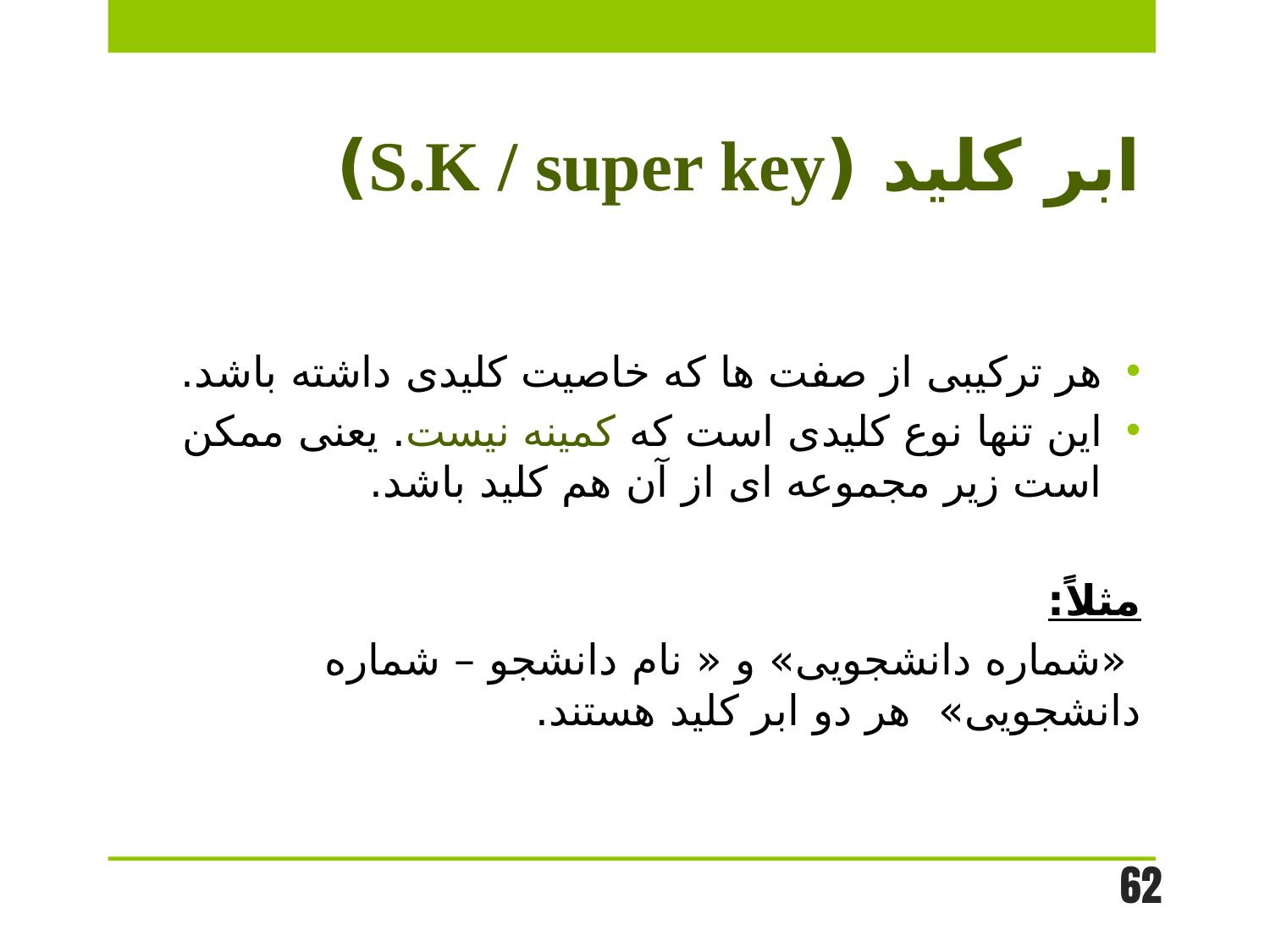

# ابر کلید (S.K / super key)
هر ترکیبی از صفت ها که خاصیت کلیدی داشته باشد.
این تنها نوع کلیدی است که کمینه نیست. یعنی ممکن است زیر مجموعه ای از آن هم کلید باشد.

مثلاً:
 «شماره دانشجویی» و « نام دانشجو – شماره دانشجویی»  هر دو ابر کلید هستند.
62